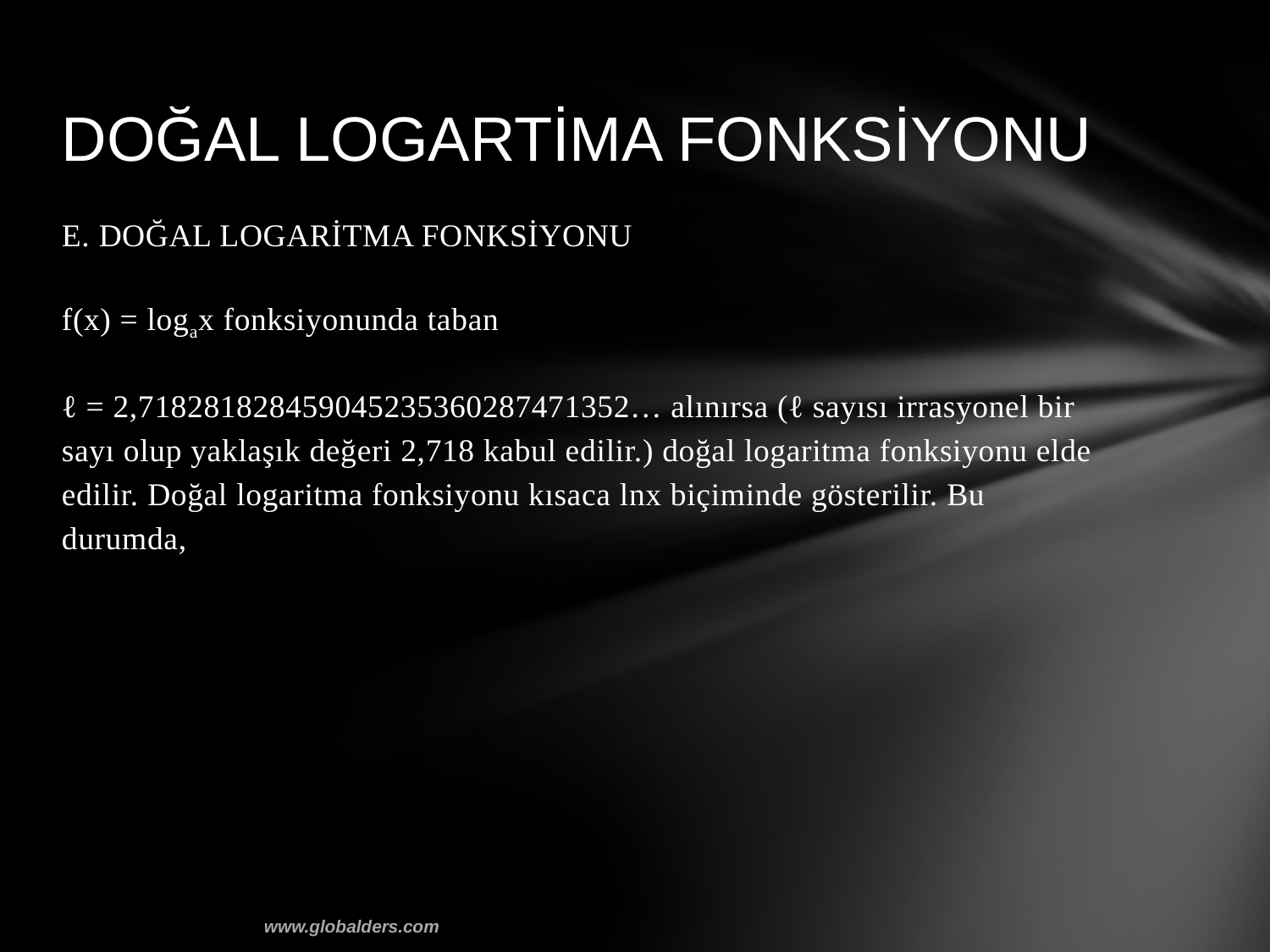

# DOĞAL LOGARTİMA FONKSİYONU
E. DOĞAL LOGARİTMA FONKSİYONU
f(x) = logax fonksiyonunda taban
ℓ = 2,718281828459045235360287471352… alınırsa (ℓ sayısı irrasyonel bir sayı olup yaklaşık değeri 2,718 kabul edilir.) doğal logaritma fonksiyonu elde edilir. Doğal logaritma fonksiyonu kısaca lnx biçiminde gösterilir. Bu durumda,

www.globalders.com